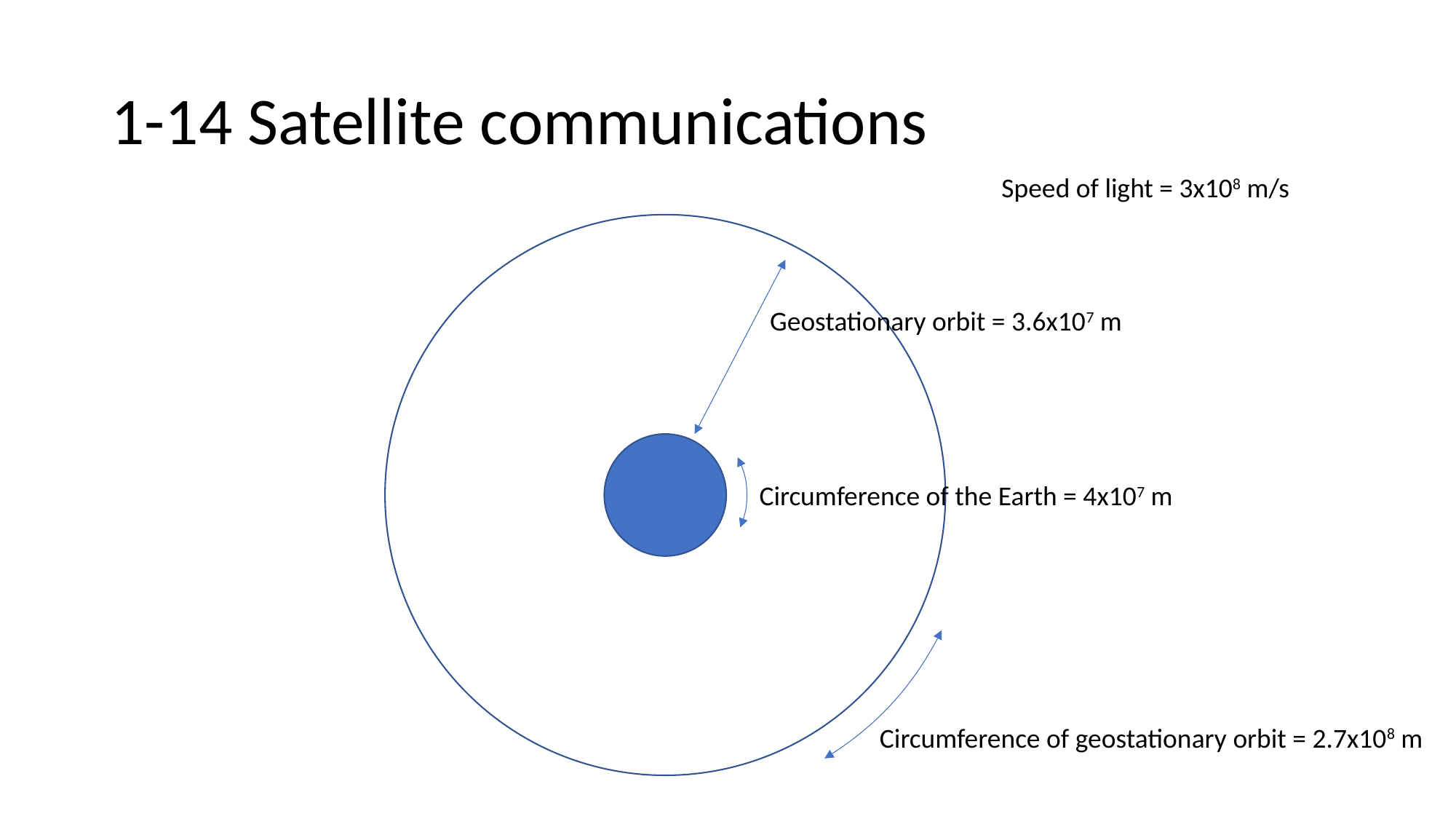

# 1-14 Satellite communications
Speed of light = 3x108 m/s

Geostationary orbit = 3.6x107 m

Circumference of the Earth = 4x107 m
Circumference of geostationary orbit = 2.7x108 m